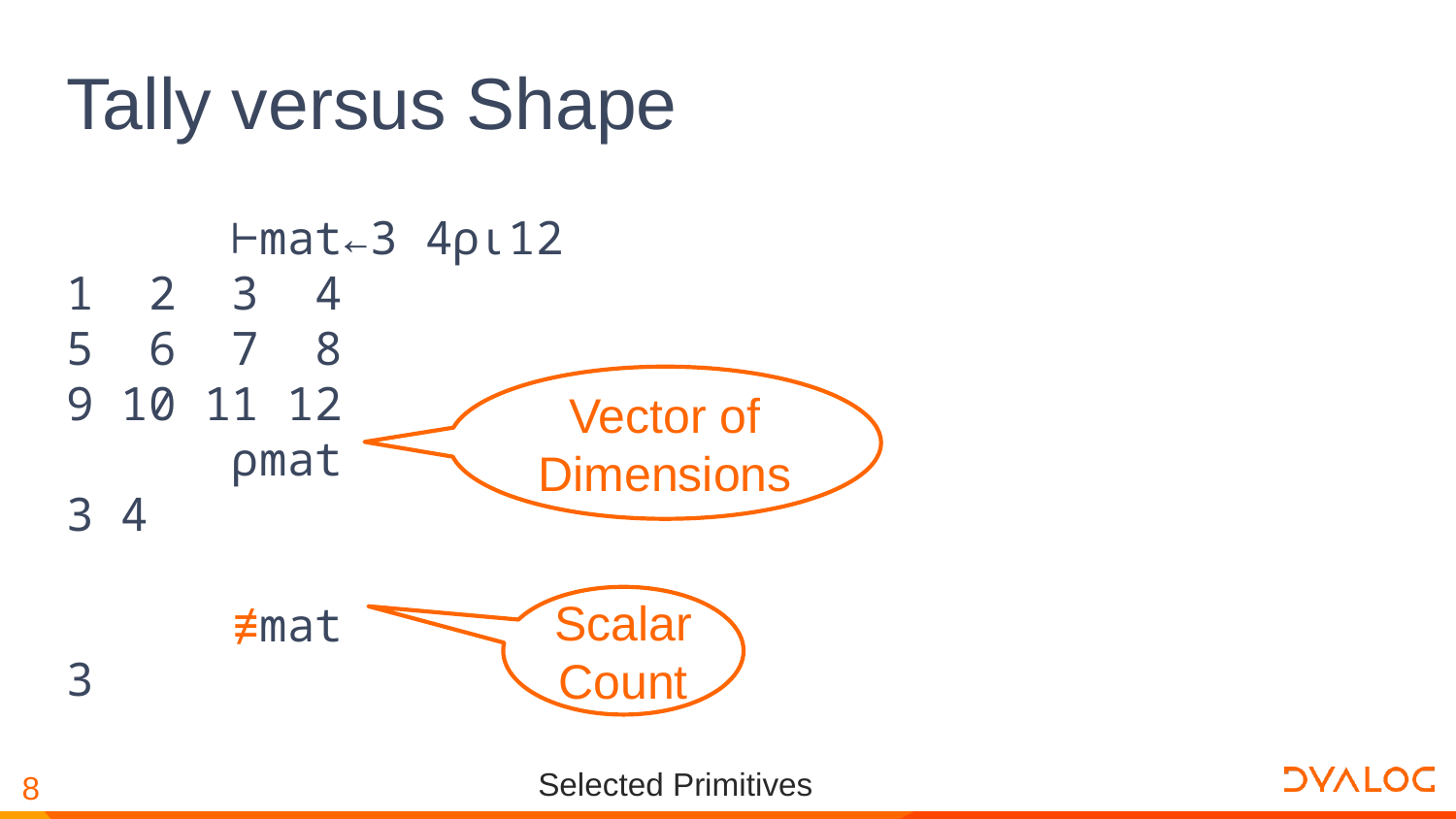

# Tally versus Shape
      ⊢mat←3 4⍴⍳12
1  2  3  4
5  6  7  8
9 10 11 12
      ⍴mat
3 4

      ≢mat
3
Vector of Dimensions
Scalar
Count